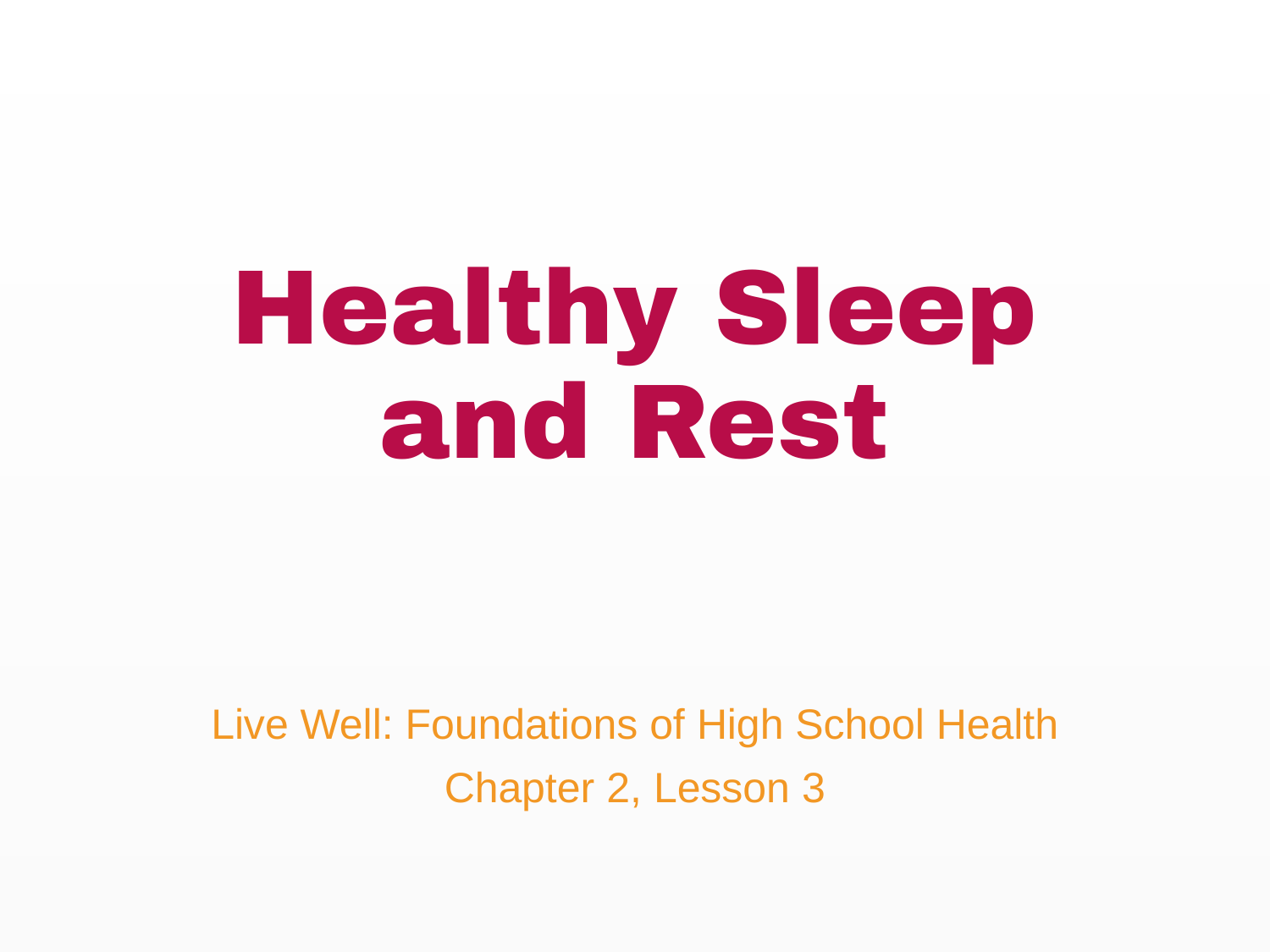

# Healthy Sleep and Rest
Live Well: Foundations of High School Health
Chapter 2, Lesson 3